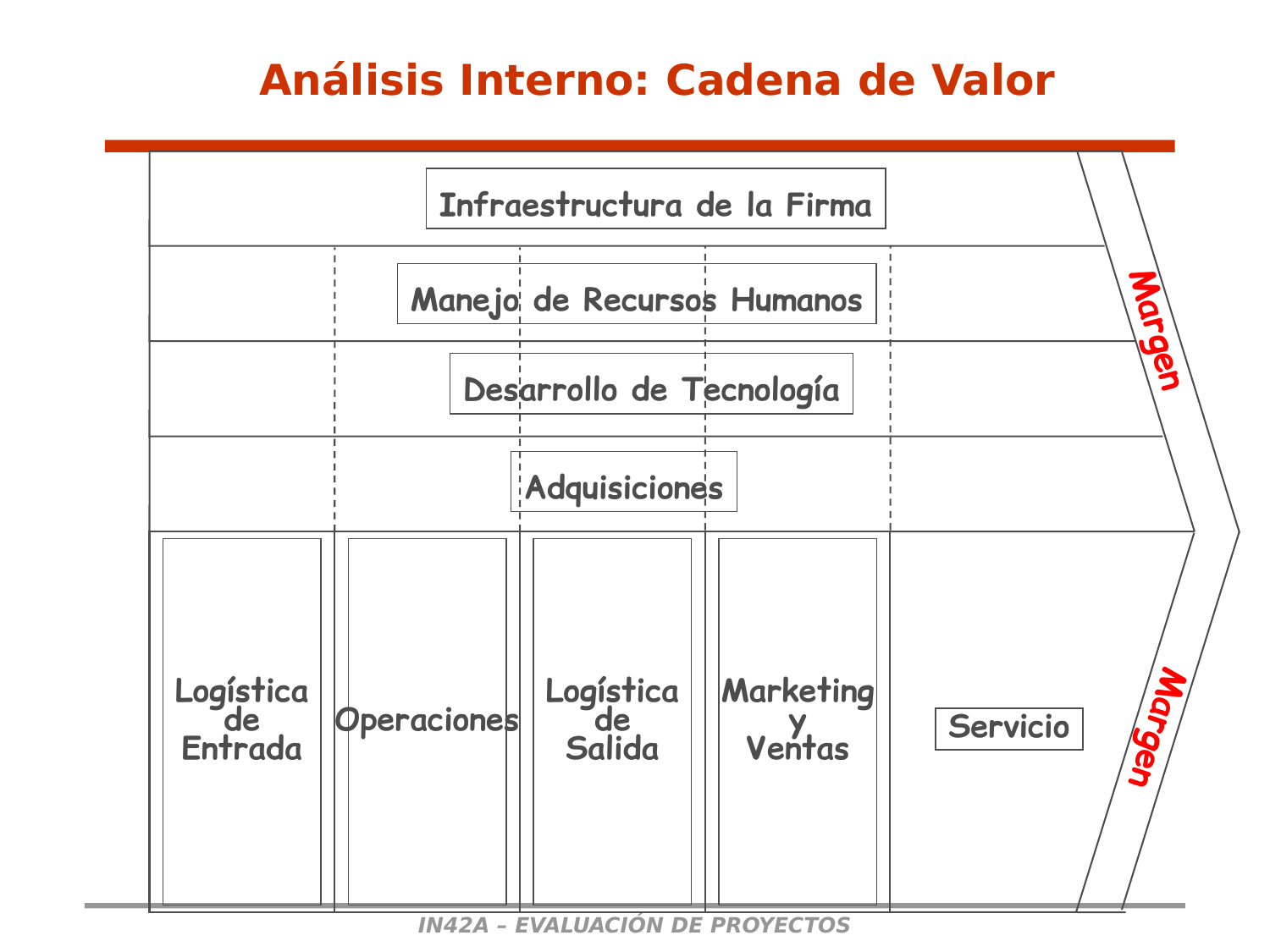

Análisis Interno: Cadena de Valor

Infraestructura de la Firma

Manejo de Recursos Humanos

Margen

Desarrollo de Tecnología

Adquisiciones

Servicio

Logística
de
Entrada
Operaciones
Logística
de
Salida
Marketing
y
Ventas
Margen
IN42A – EVALUACIÓN DE PROYECTOS